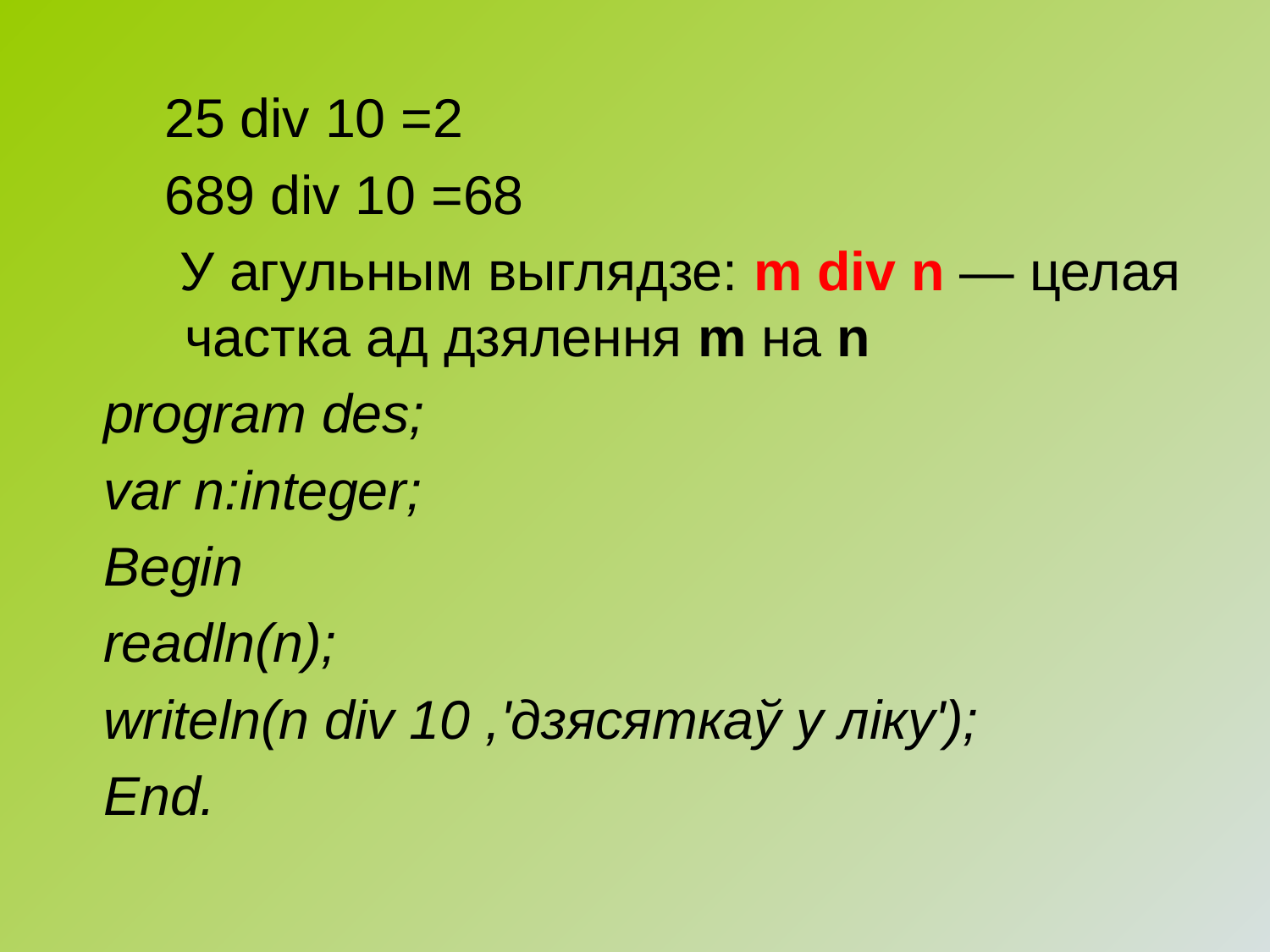

25 div 10 =2
    689 div 10 =68
     У агульным выглядзе: m div n — целая частка ад дзялення m на n
program des;
var n:integer;
Begin
readln(n);
writeln(n div 10 ,'дзясяткаў у ліку');
End.